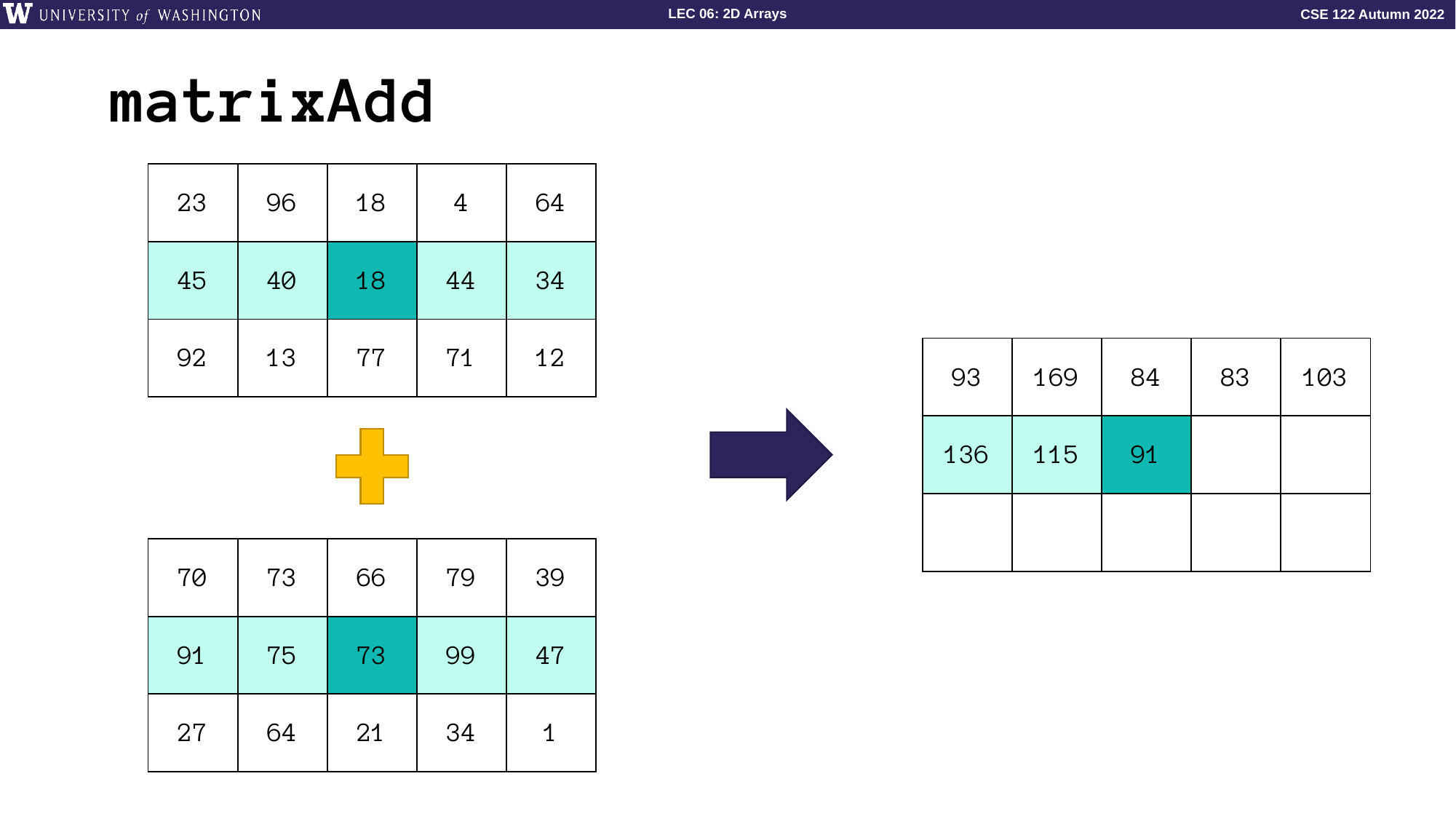

# matrixAdd
| 23 | 96 | 18 | 4 | 64 |
| --- | --- | --- | --- | --- |
| 45 | 40 | 18 | 44 | 34 |
| 92 | 13 | 77 | 71 | 12 |
| 93 | 169 | 84 | 83 | 103 |
| --- | --- | --- | --- | --- |
| 136 | 115 | 91 |  |  |
|  |  |  |  |  |

| 70 | 73 | 66 | 79 | 39 |
| --- | --- | --- | --- | --- |
| 91 | 75 | 73 | 99 | 47 |
| 27 | 64 | 21 | 34 | 1 |